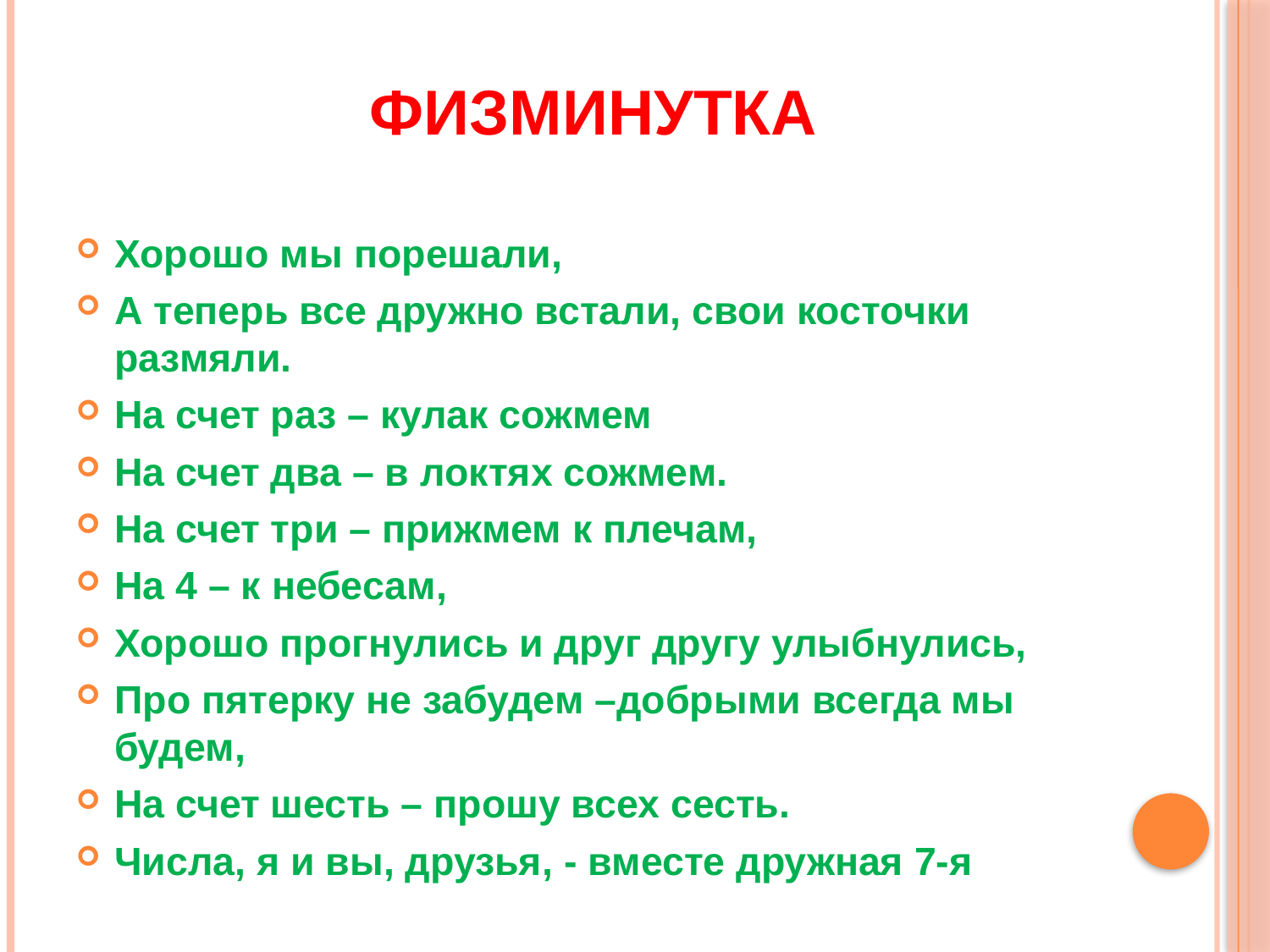

# Физминутка
Хорошо мы порешали,
А теперь все дружно встали, свои косточки размяли.
На счет раз – кулак сожмем
На счет два – в локтях сожмем.
На счет три – прижмем к плечам,
На 4 – к небесам,
Хорошо прогнулись и друг другу улыбнулись,
Про пятерку не забудем –добрыми всегда мы будем,
На счет шесть – прошу всех сесть.
Числа, я и вы, друзья, - вместе дружная 7-я